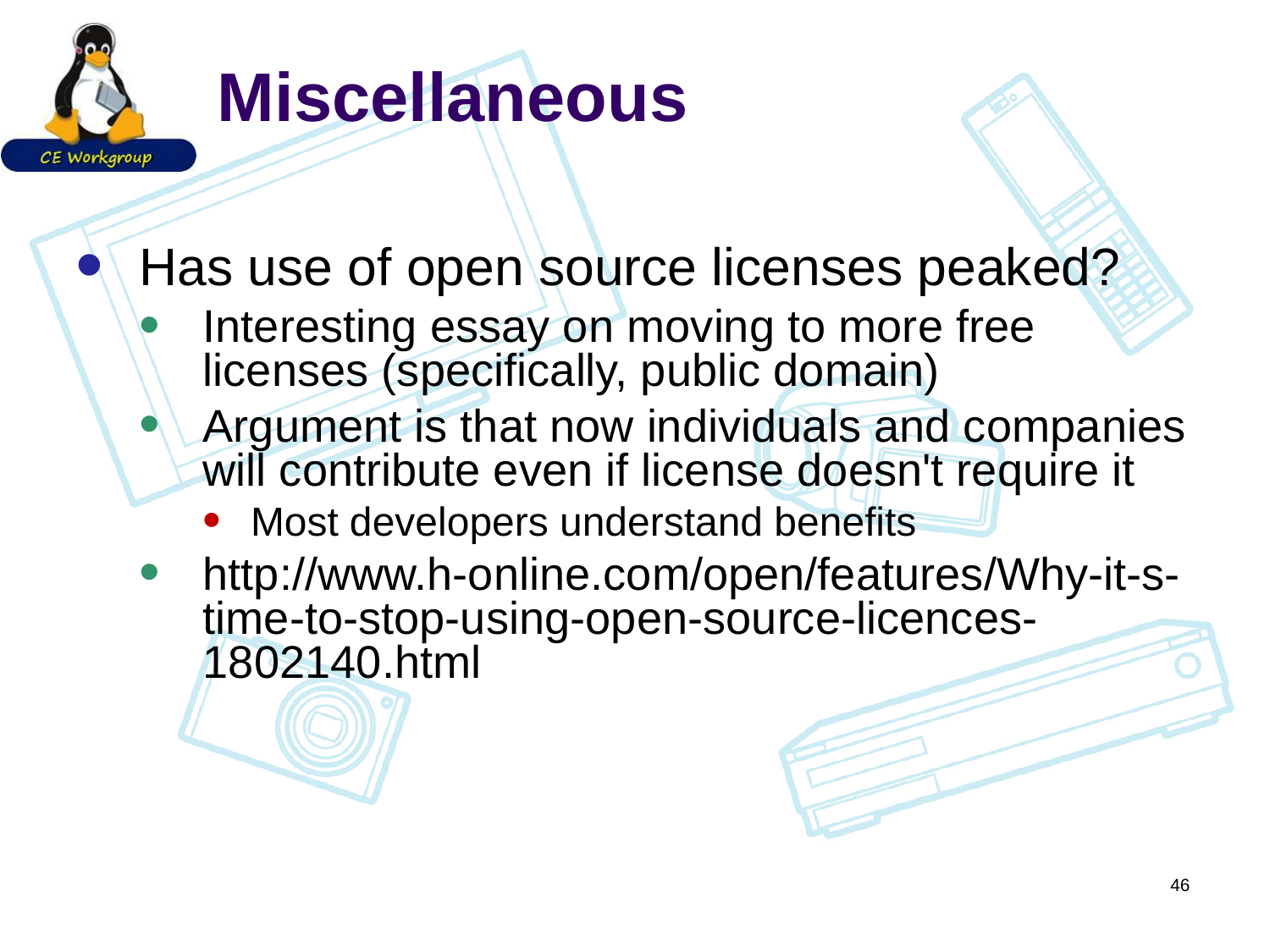

# Miscellaneous
Has use of open source licenses peaked?
Interesting essay on moving to more free licenses (specifically, public domain)
Argument is that now individuals and companies will contribute even if license doesn't require it
Most developers understand benefits
http://www.h-online.com/open/features/Why-it-s-time-to-stop-using-open-source-licences-1802140.html
46